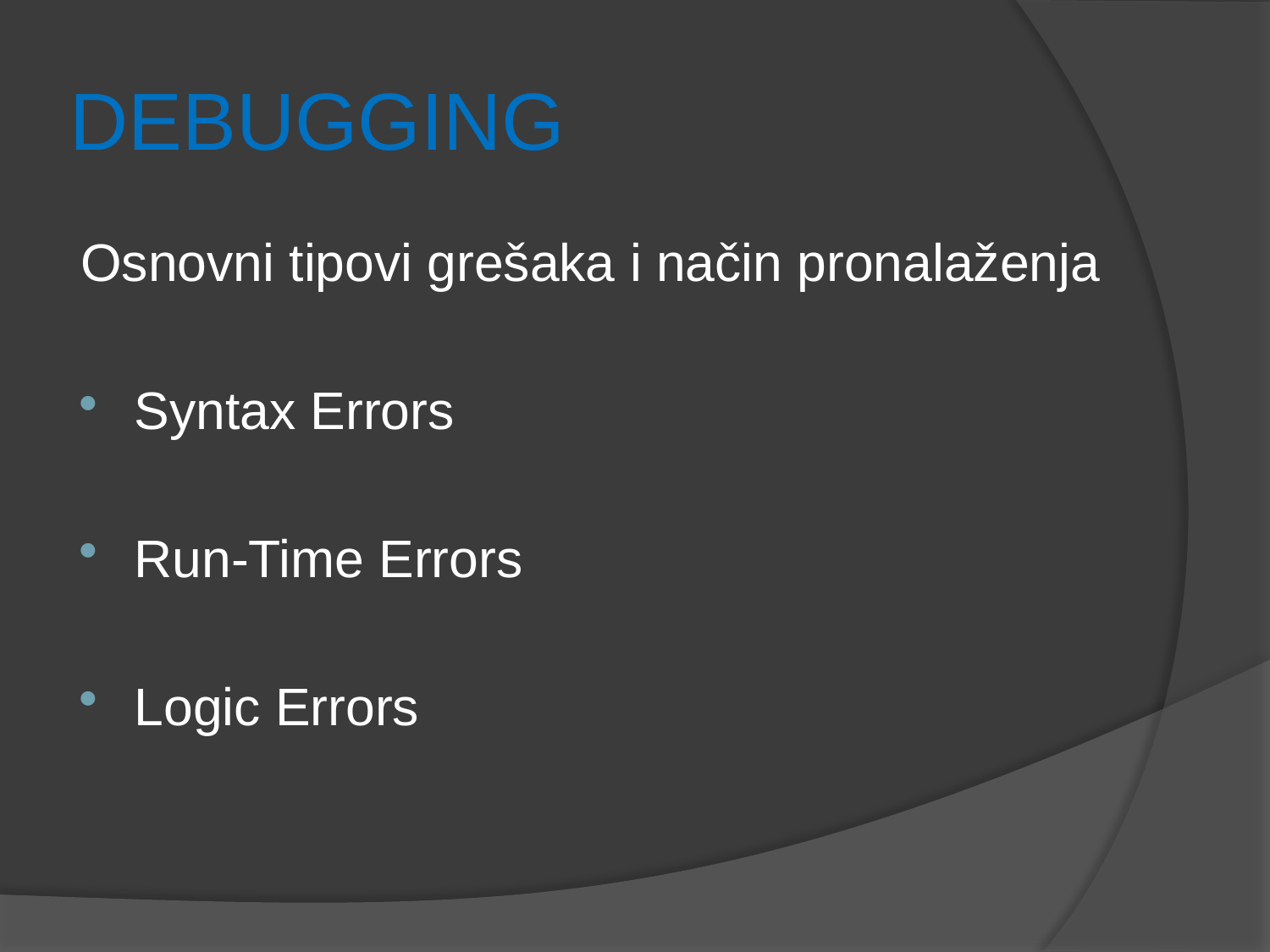

# DEBUGGING
Osnovni tipovi grešaka i način pronalaženja

Syntax Errors

Run-Time Errors

Logic Errors